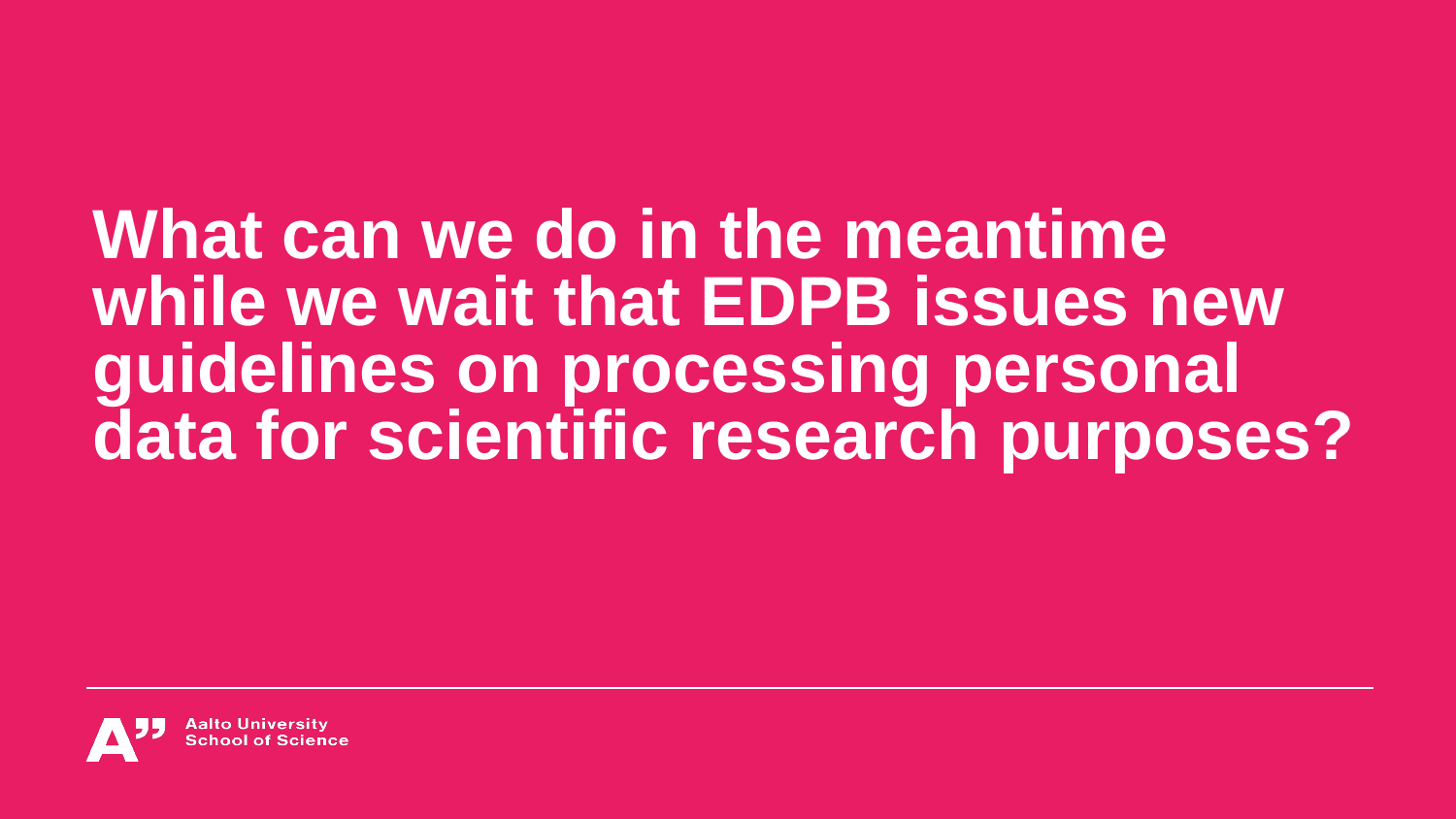

# What can we do in the meantime while we wait that EDPB issues new guidelines on processing personal data for scientific research purposes?